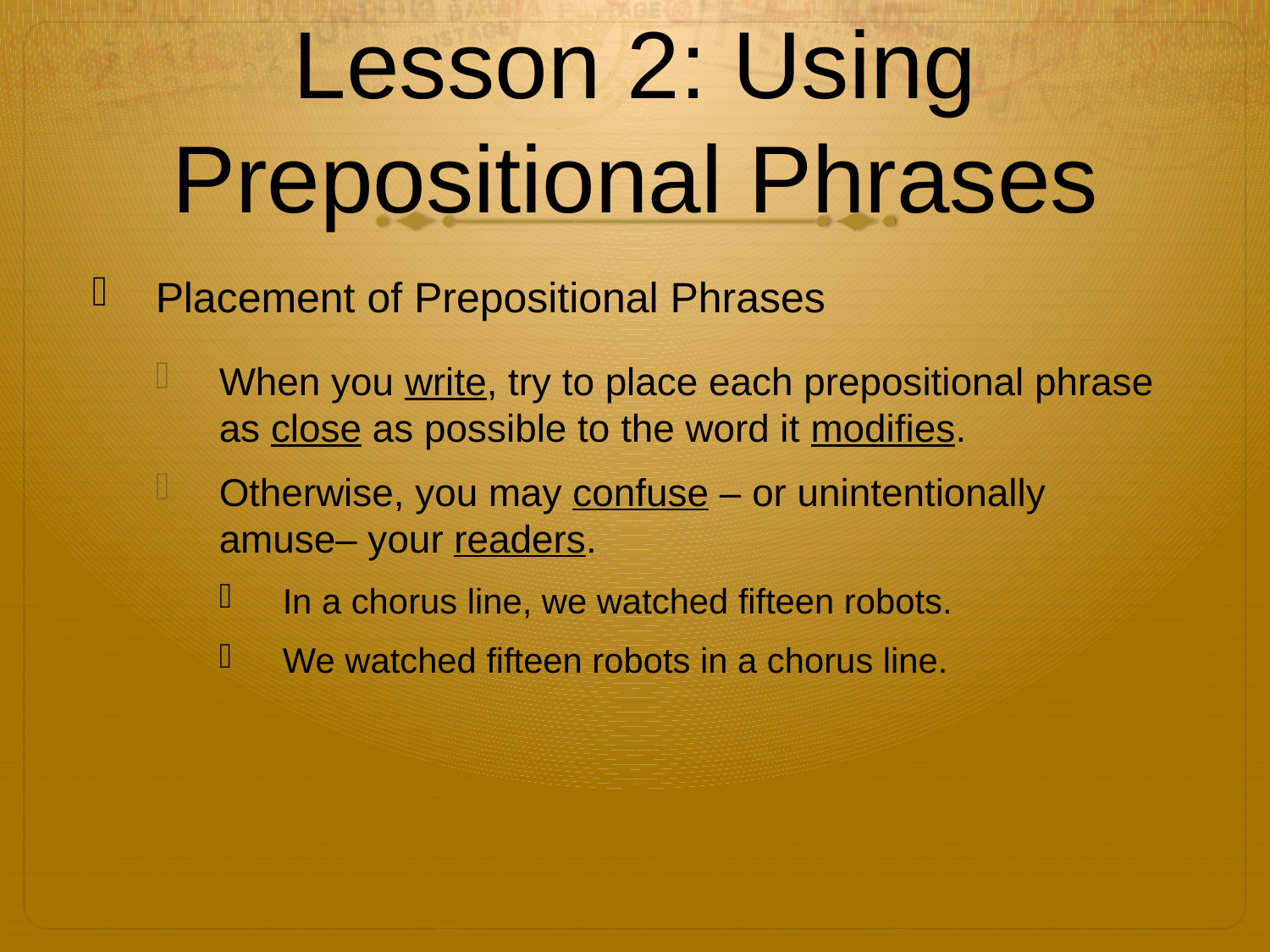

# Lesson 2: Using Prepositional Phrases
Placement of Prepositional Phrases
When you write, try to place each prepositional phrase as close as possible to the word it modifies.
Otherwise, you may confuse – or unintentionally amuse– your readers.
In a chorus line, we watched fifteen robots.
We watched fifteen robots in a chorus line.